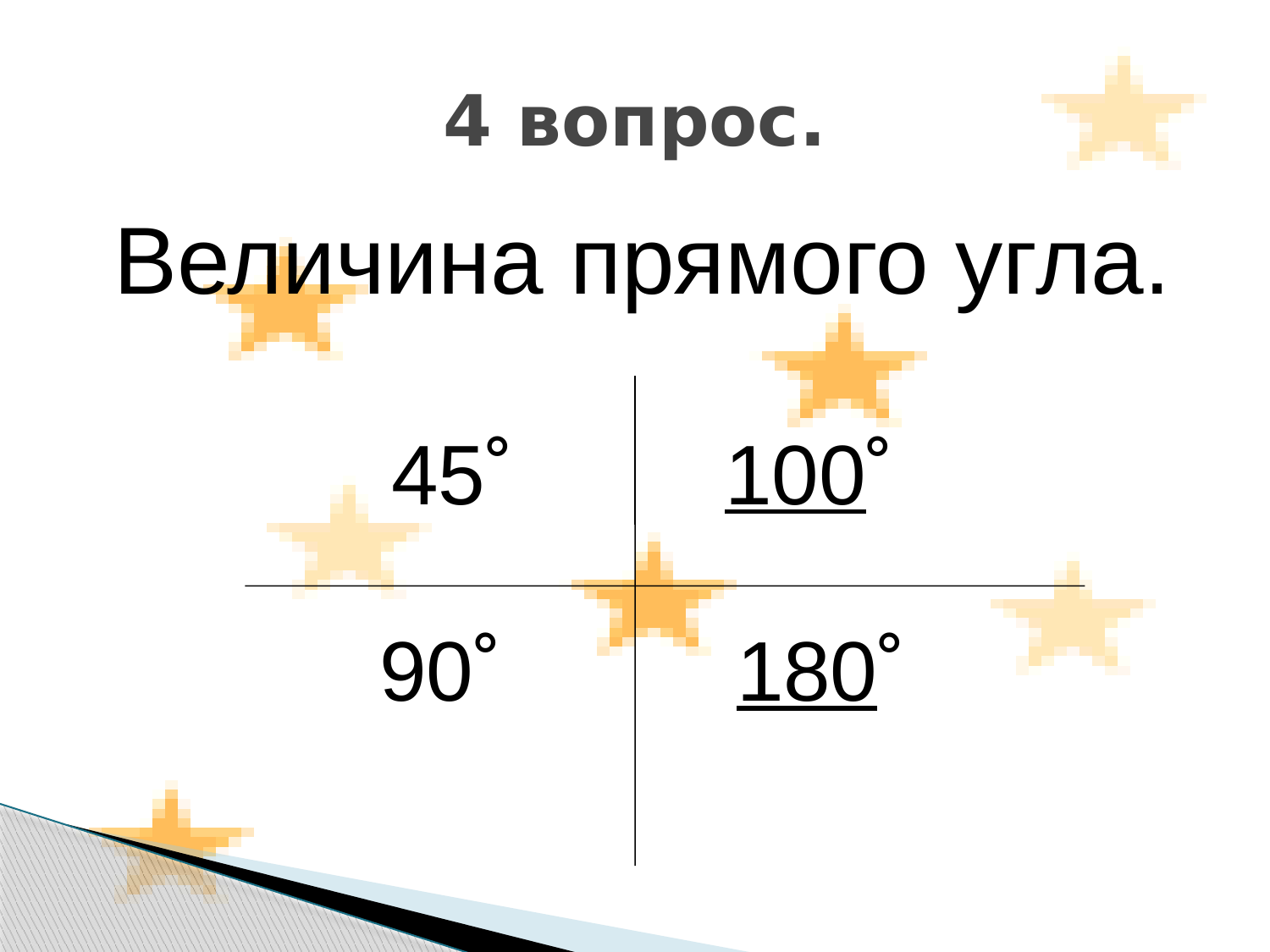

# 4 вопрос.
Величина прямого угла.

45˚         100˚

90˚          180˚